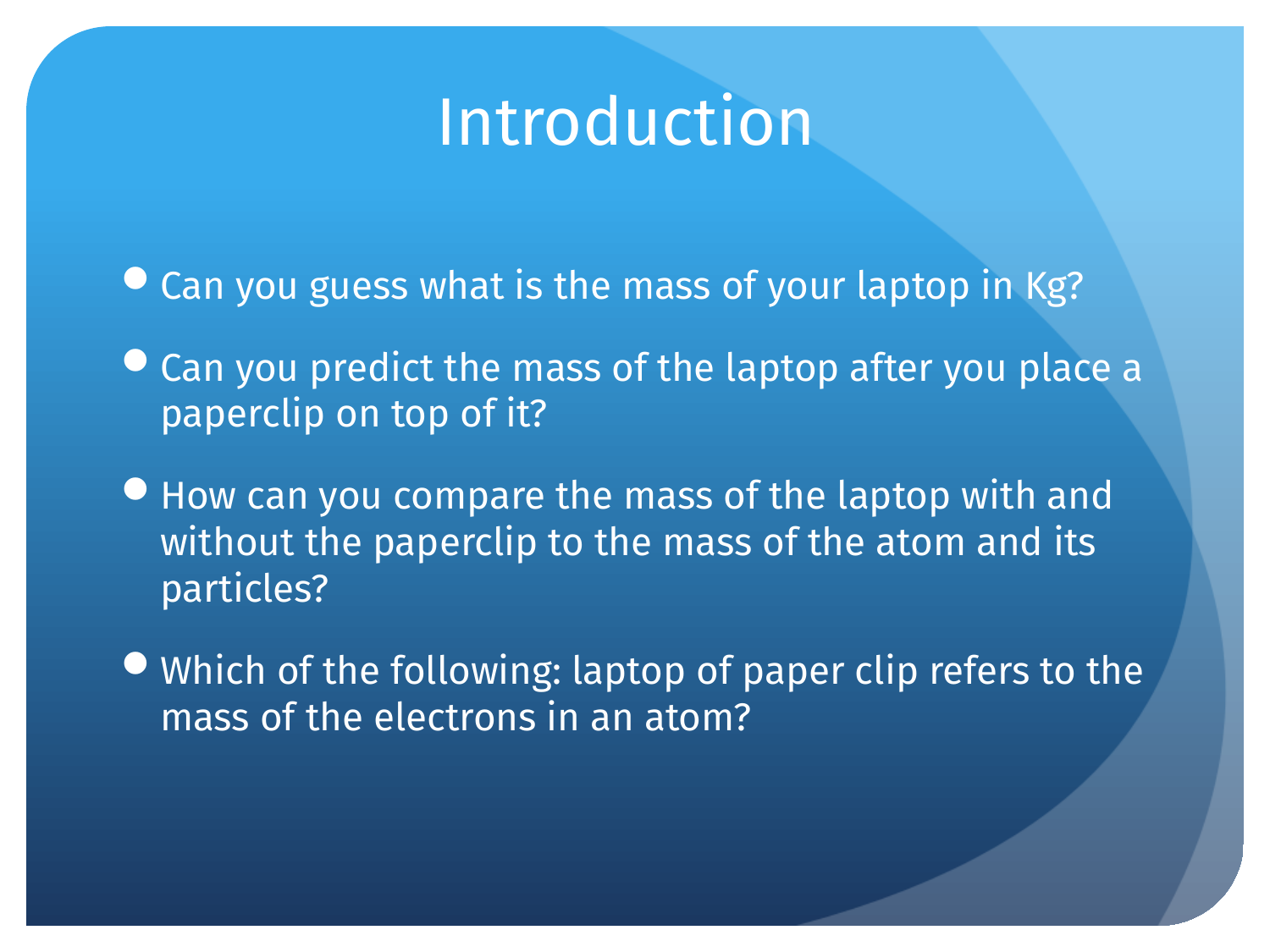

# Introduction
Can you guess what is the mass of your laptop in Kg?
Can you predict the mass of the laptop after you place a paperclip on top of it?
How can you compare the mass of the laptop with and without the paperclip to the mass of the atom and its particles?
Which of the following: laptop of paper clip refers to the mass of the electrons in an atom?